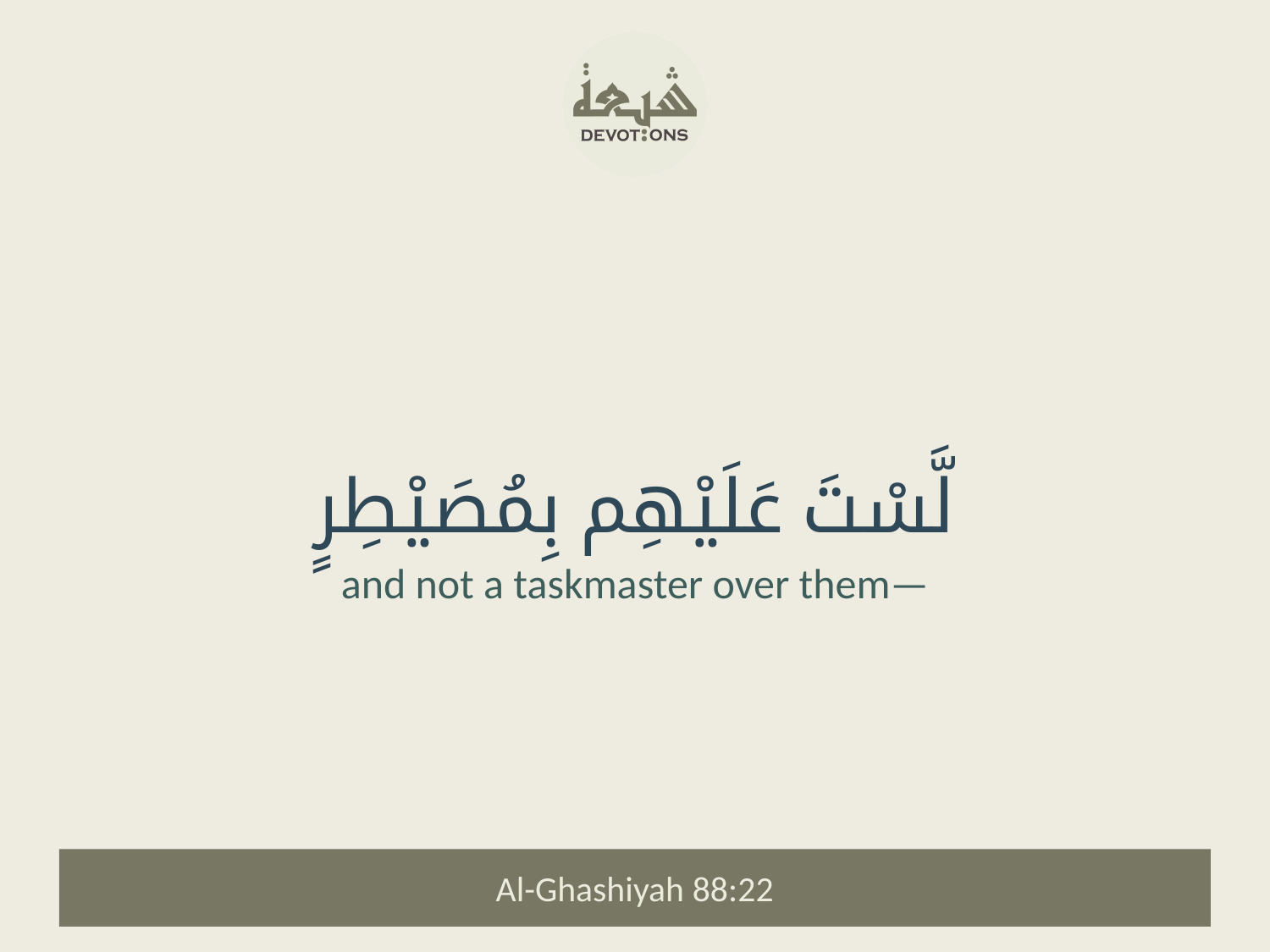

لَّسْتَ عَلَيْهِم بِمُصَيْطِرٍ
and not a taskmaster over them—
Al-Ghashiyah 88:22